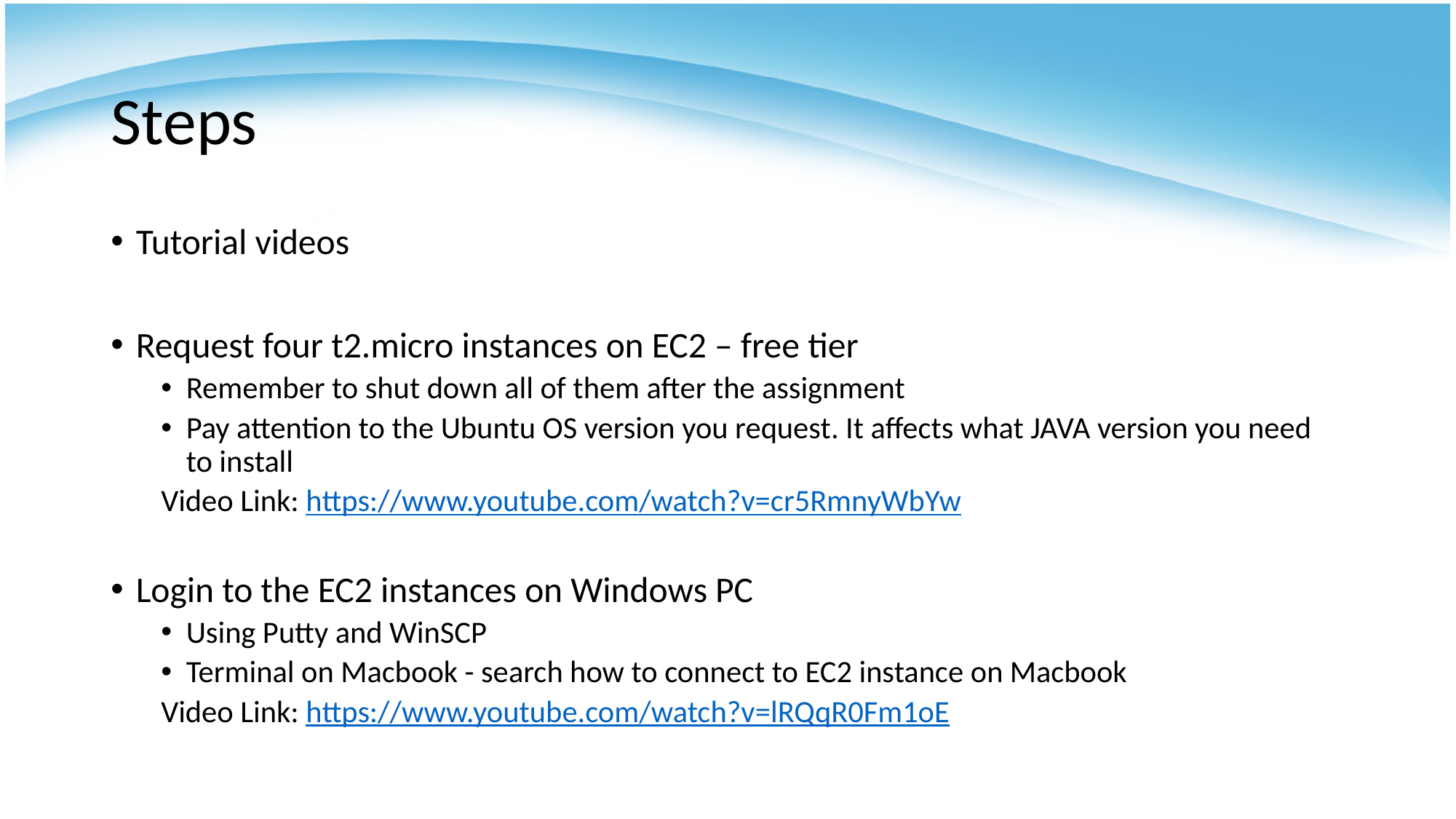

# Steps
Tutorial videos

Request four t2.micro instances on EC2 – free tier
Remember to shut down all of them after the assignment
Pay attention to the Ubuntu OS version you request. It affects what JAVA version you need to install
Video Link: https://www.youtube.com/watch?v=cr5RmnyWbYw

Login to the EC2 instances on Windows PC
Using Putty and WinSCP
Terminal on Macbook - search how to connect to EC2 instance on Macbook
Video Link: https://www.youtube.com/watch?v=lRQqR0Fm1oE